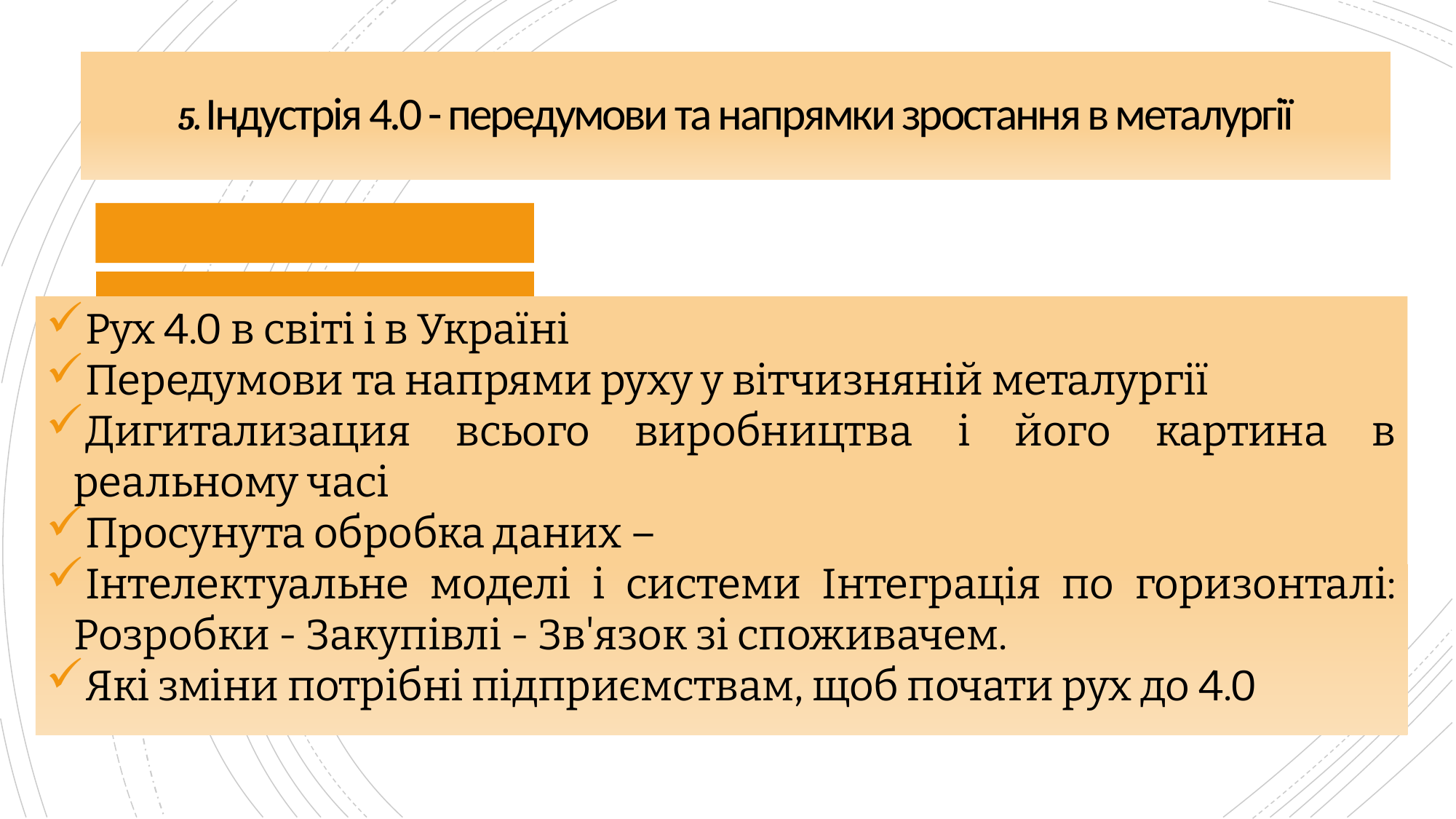

# 5. Індустрія 4.0 - передумови та напрямки зростання в металургії
Рух 4.0 в світі і в Україні
Передумови та напрями руху у вітчизняній металургії
Дигитализация всього виробництва і його картина в реальному часі
Просунута обробка даних –
Інтелектуальне моделі і системи Інтеграція по горизонталі: Розробки - Закупівлі - Зв'язок зі споживачем.
Які зміни потрібні підприємствам, щоб почати рух до 4.0